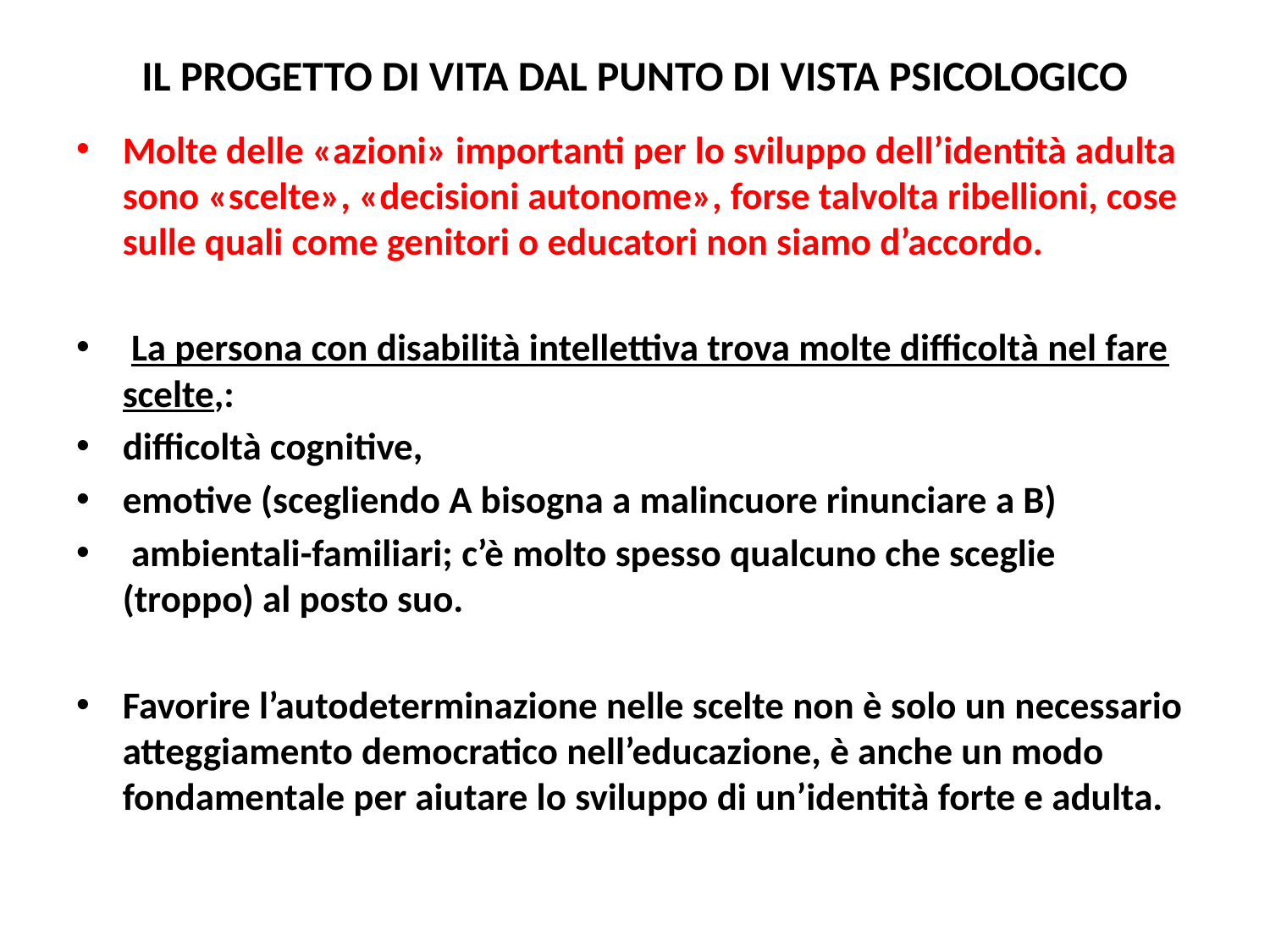

# IL PROGETTO DI VITA DAL PUNTO DI VISTA PSICOLOGICO
Molte delle «azioni» importanti per lo sviluppo dell’identità adulta sono «scelte», «decisioni autonome», forse talvolta ribellioni, cose sulle quali come genitori o educatori non siamo d’accordo.

 La persona con disabilità intellettiva trova molte difficoltà nel fare scelte,:
difficoltà cognitive,
emotive (scegliendo A bisogna a malincuore rinunciare a B)
 ambientali-familiari; c’è molto spesso qualcuno che sceglie (troppo) al posto suo.

Favorire l’autodeterminazione nelle scelte non è solo un necessario atteggiamento democratico nell’educazione, è anche un modo fondamentale per aiutare lo sviluppo di un’identità forte e adulta.